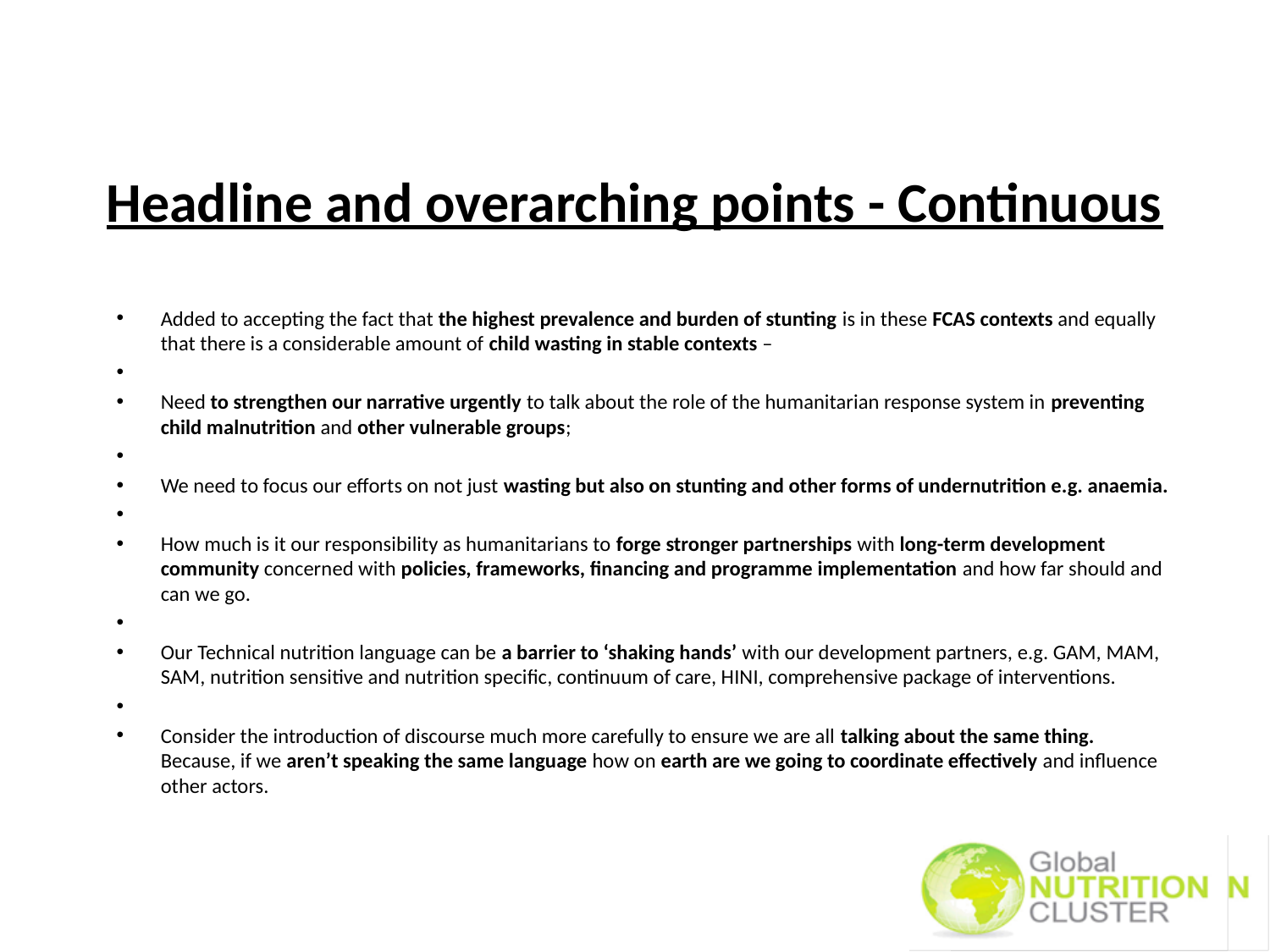

# Headline and overarching points - Continuous
Added to accepting the fact that the highest prevalence and burden of stunting is in these FCAS contexts and equally that there is a considerable amount of child wasting in stable contexts –

Need to strengthen our narrative urgently to talk about the role of the humanitarian response system in preventing child malnutrition and other vulnerable groups;

We need to focus our efforts on not just wasting but also on stunting and other forms of undernutrition e.g. anaemia.

How much is it our responsibility as humanitarians to forge stronger partnerships with long-term development community concerned with policies, frameworks, financing and programme implementation and how far should and can we go.

Our Technical nutrition language can be a barrier to ‘shaking hands’ with our development partners, e.g. GAM, MAM, SAM, nutrition sensitive and nutrition specific, continuum of care, HINI, comprehensive package of interventions.

Consider the introduction of discourse much more carefully to ensure we are all talking about the same thing.  Because, if we aren’t speaking the same language how on earth are we going to coordinate effectively and influence other actors.